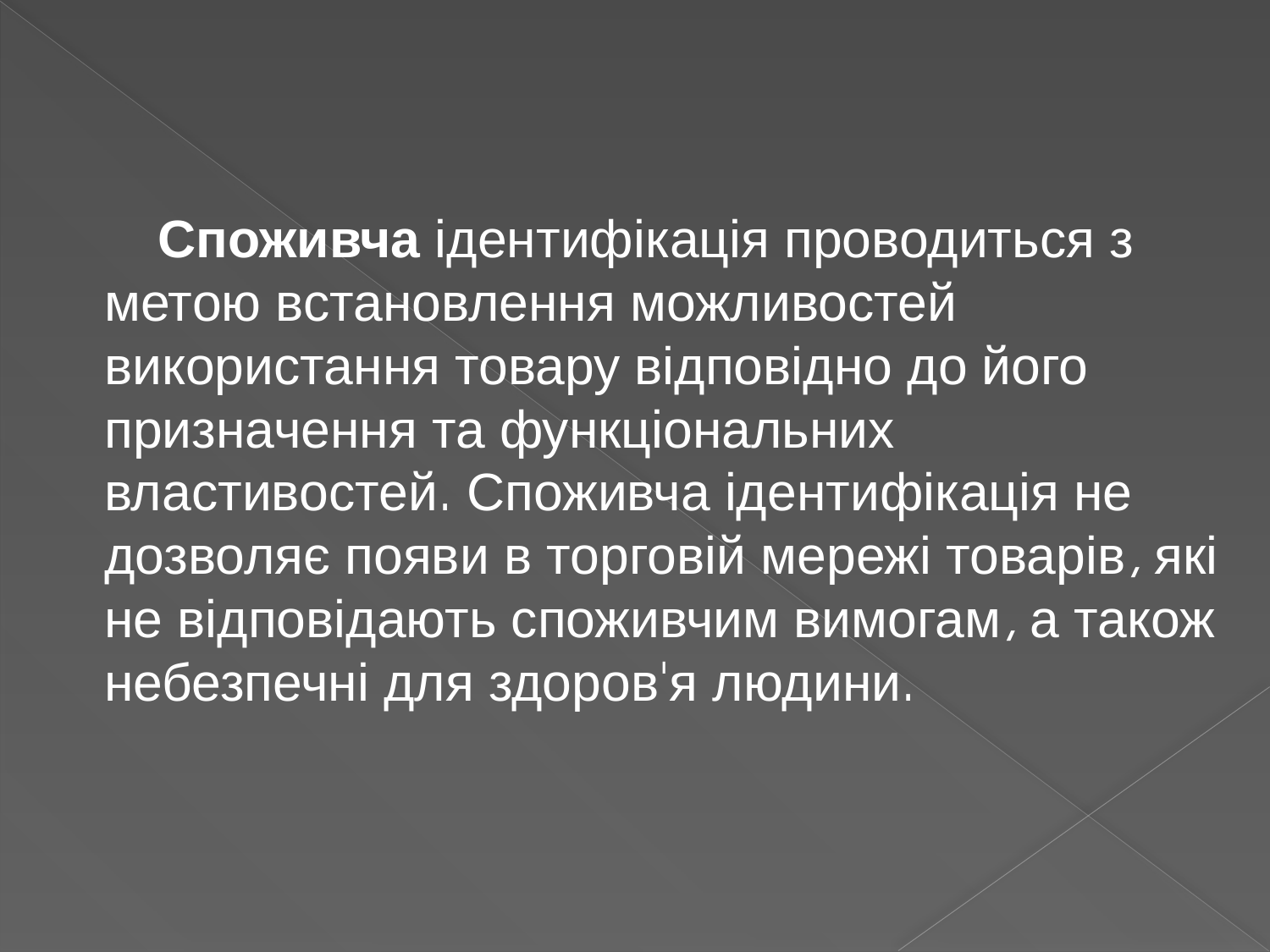

Споживча ідентифікація проводиться з метою встановлення можливостей використання товару відповідно до його призначення та функціональних властивостей. Споживча ідентифікація не дозволяє появи в торговій мережі товарів, які не відповідають споживчим вимогам, а також небезпечні для здоров'я людини.